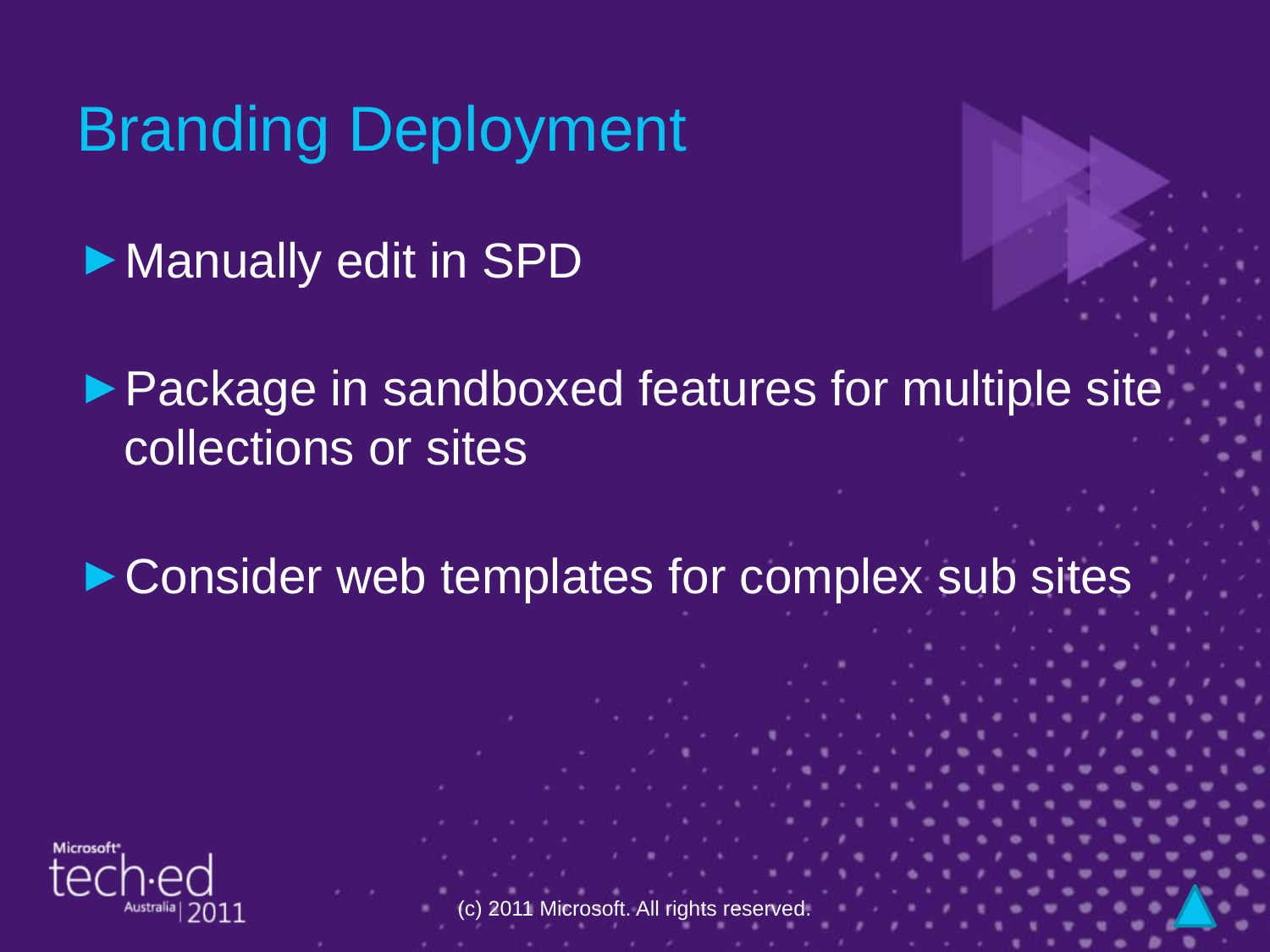

# Branding Deployment
Manually edit in SPD
Package in sandboxed features for multiple site collections or sites
Consider web templates for complex sub sites
(c) 2011 Microsoft. All rights reserved.